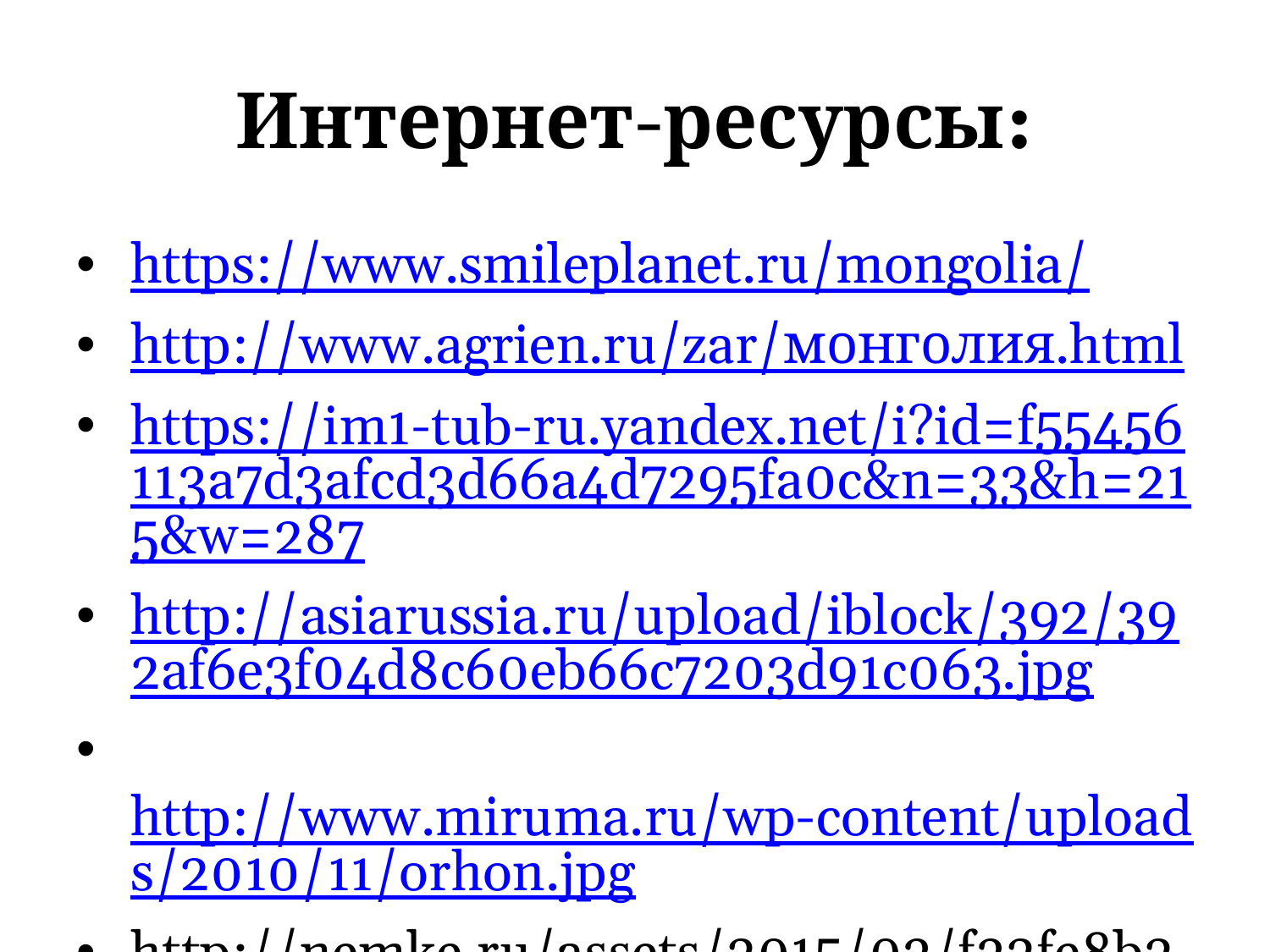

# Интернет-ресурсы:
https://www.smileplanet.ru/mongolia/
http://www.agrien.ru/zar/монголия.html
https://im1-tub-ru.yandex.net/i?id=f55456113a7d3afcd3d66a4d7295fa0c&n=33&h=215&w=287
http://asiarussia.ru/upload/iblock/392/392af6e3f04d8c60eb66c7203d91c063.jpg
 http://www.miruma.ru/wp-content/uploads/2010/11/orhon.jpg
http://nemke.ru/assets/2015/03/f32fe8b226a4303632d2c749bb9304cc.jpg